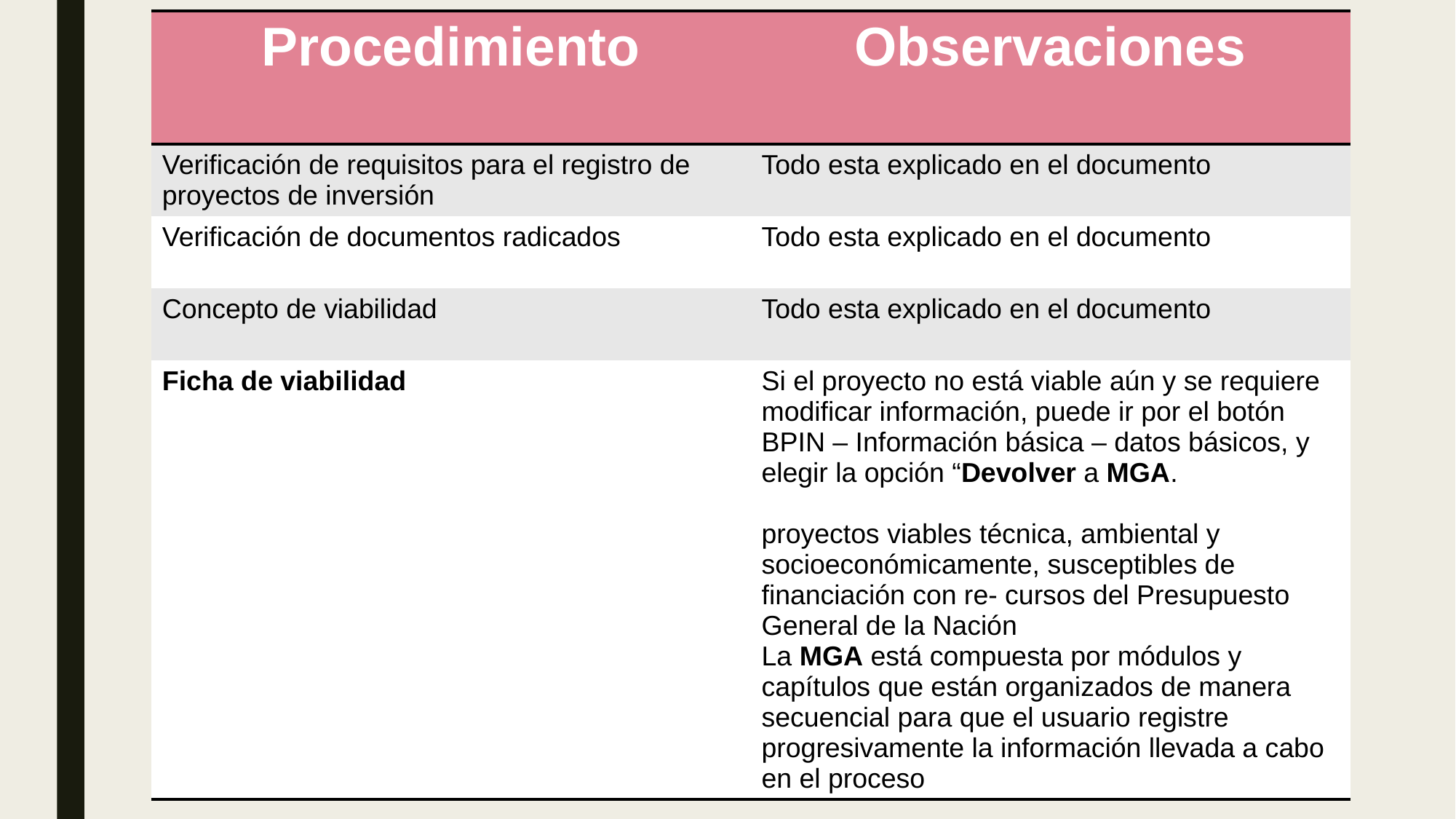

| Procedimiento | Observaciones |
| --- | --- |
| Verificación de requisitos para el registro de proyectos de inversión | Todo esta explicado en el documento |
| Verificación de documentos radicados | Todo esta explicado en el documento |
| Concepto de viabilidad | Todo esta explicado en el documento |
| Ficha de viabilidad | Si el proyecto no está viable aún y se requiere modificar información, puede ir por el botón BPIN – Información básica – datos básicos, y elegir la opción “Devolver a MGA. proyectos viables técnica, ambiental y socioeconómicamente, susceptibles de financiación con re- cursos del Presupuesto General de la Nación La MGA está compuesta por módulos y capítulos que están organizados de manera secuencial para que el usuario registre progresivamente la información llevada a cabo en el proceso |